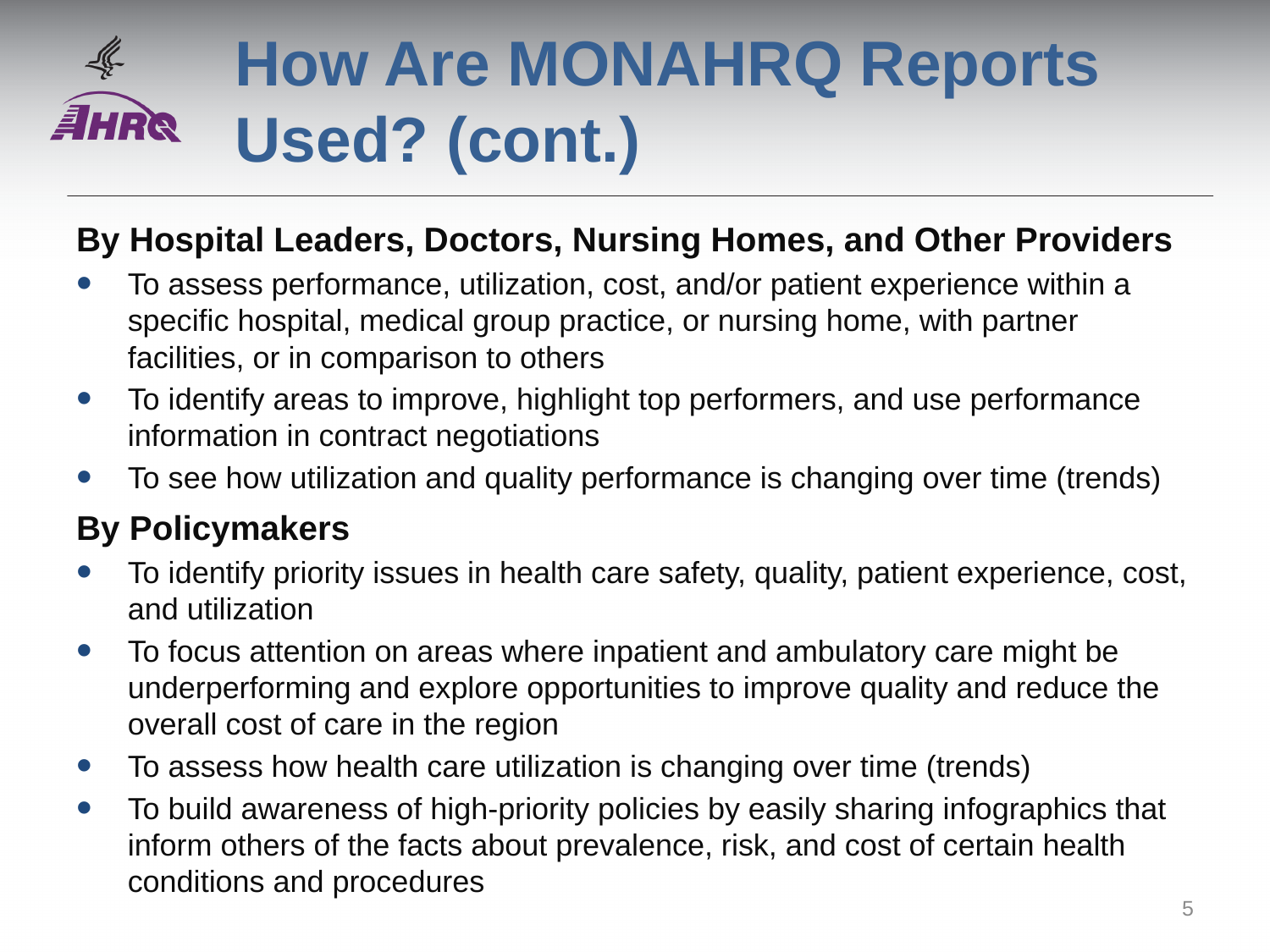

# How Are MONAHRQ Reports Used? (cont.)
By Hospital Leaders, Doctors, Nursing Homes, and Other Providers
To assess performance, utilization, cost, and/or patient experience within a specific hospital, medical group practice, or nursing home, with partner facilities, or in comparison to others
To identify areas to improve, highlight top performers, and use performance information in contract negotiations
To see how utilization and quality performance is changing over time (trends)
By Policymakers
To identify priority issues in health care safety, quality, patient experience, cost, and utilization
To focus attention on areas where inpatient and ambulatory care might be underperforming and explore opportunities to improve quality and reduce the overall cost of care in the region
To assess how health care utilization is changing over time (trends)
To build awareness of high-priority policies by easily sharing infographics that inform others of the facts about prevalence, risk, and cost of certain health conditions and procedures
5